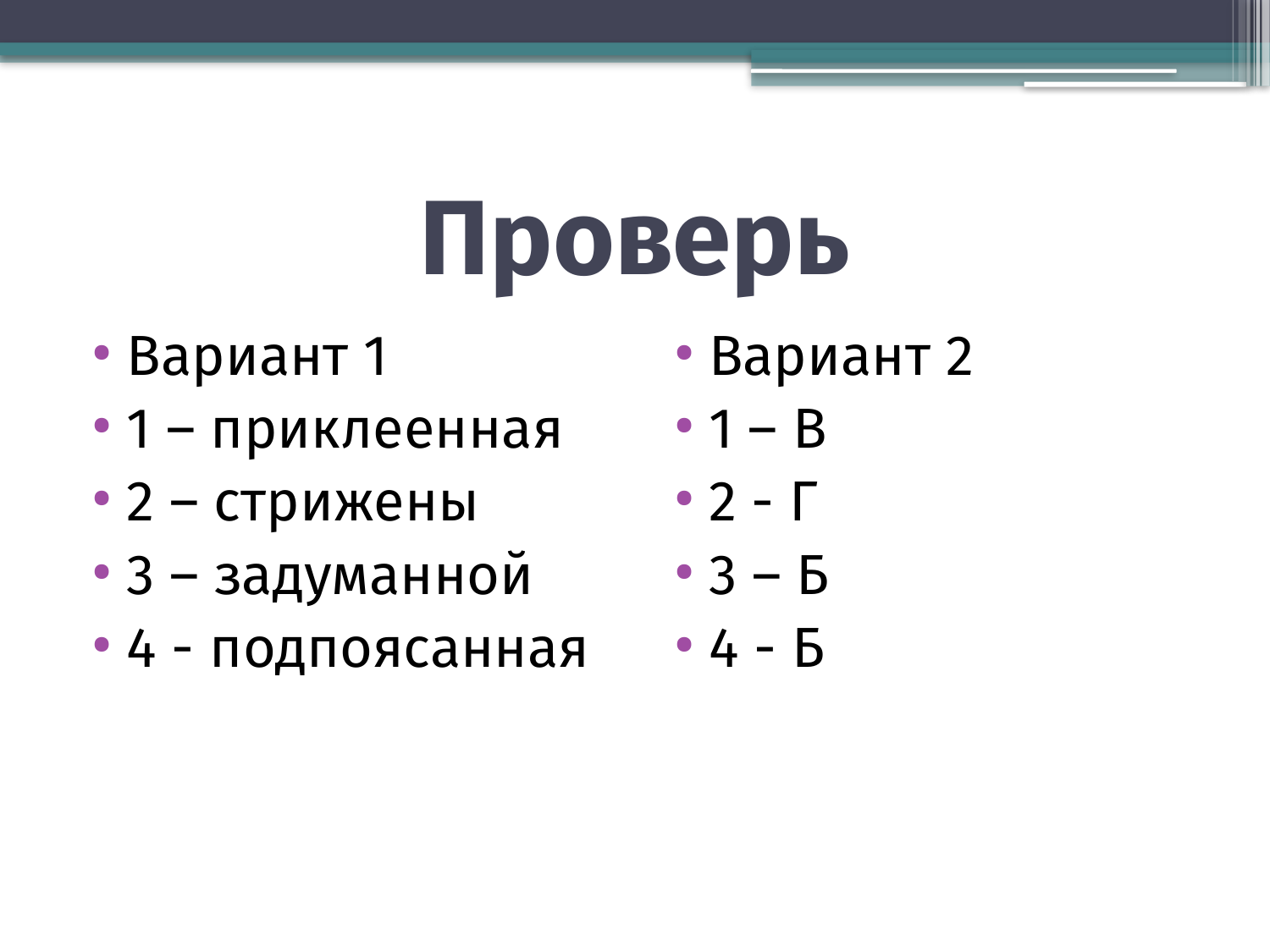

# Проверь
Вариант 1
1 – приклеенная
2 – стрижены
3 – задуманной
4 - подпоясанная
Вариант 2
1 – В
2 - Г
3 – Б
4 - Б